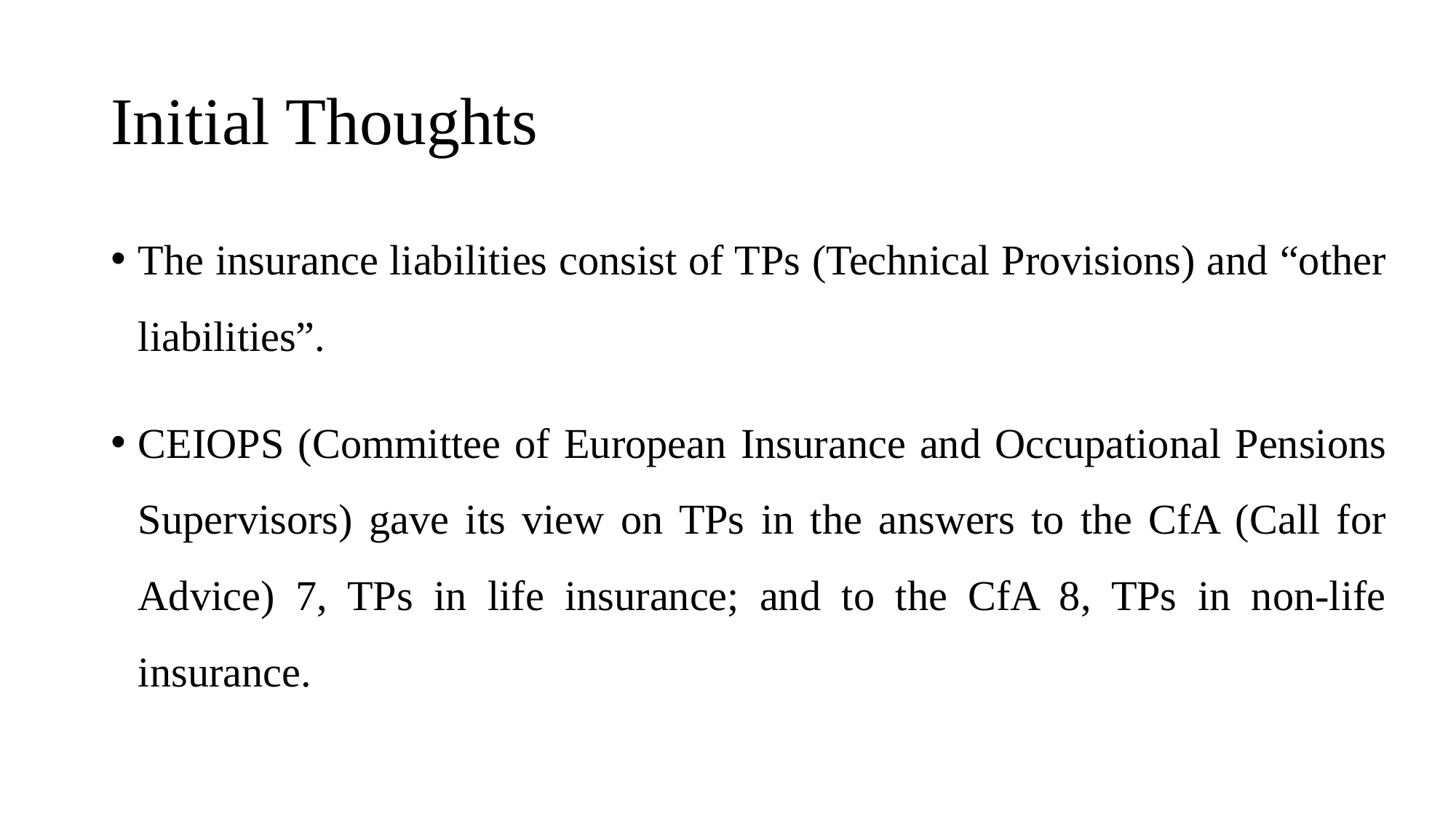

# Initial Thoughts
The insurance liabilities consist of TPs (Technical Provisions) and “other liabilities”.
CEIOPS (Committee of European Insurance and Occupational Pensions Supervisors) gave its view on TPs in the answers to the CfA (Call for Advice) 7, TPs in life insurance; and to the CfA 8, TPs in non-life insurance.